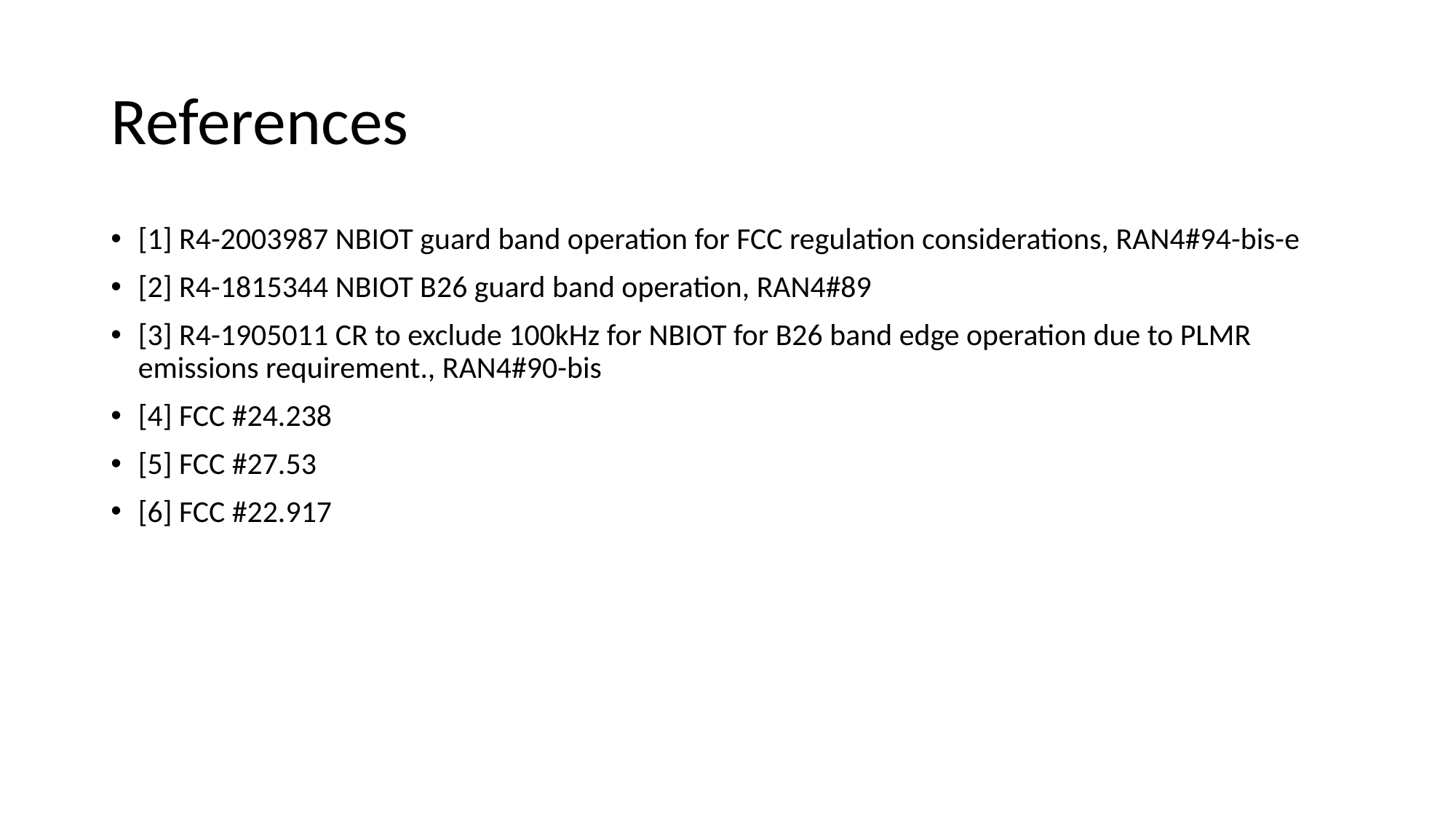

# References
[1] R4-2003987 NBIOT guard band operation for FCC regulation considerations, RAN4#94-bis-e
[2] R4-1815344 NBIOT B26 guard band operation, RAN4#89
[3] R4-1905011 CR to exclude 100kHz for NBIOT for B26 band edge operation due to PLMR emissions requirement., RAN4#90-bis
[4] FCC #24.238
[5] FCC #27.53
[6] FCC #22.917